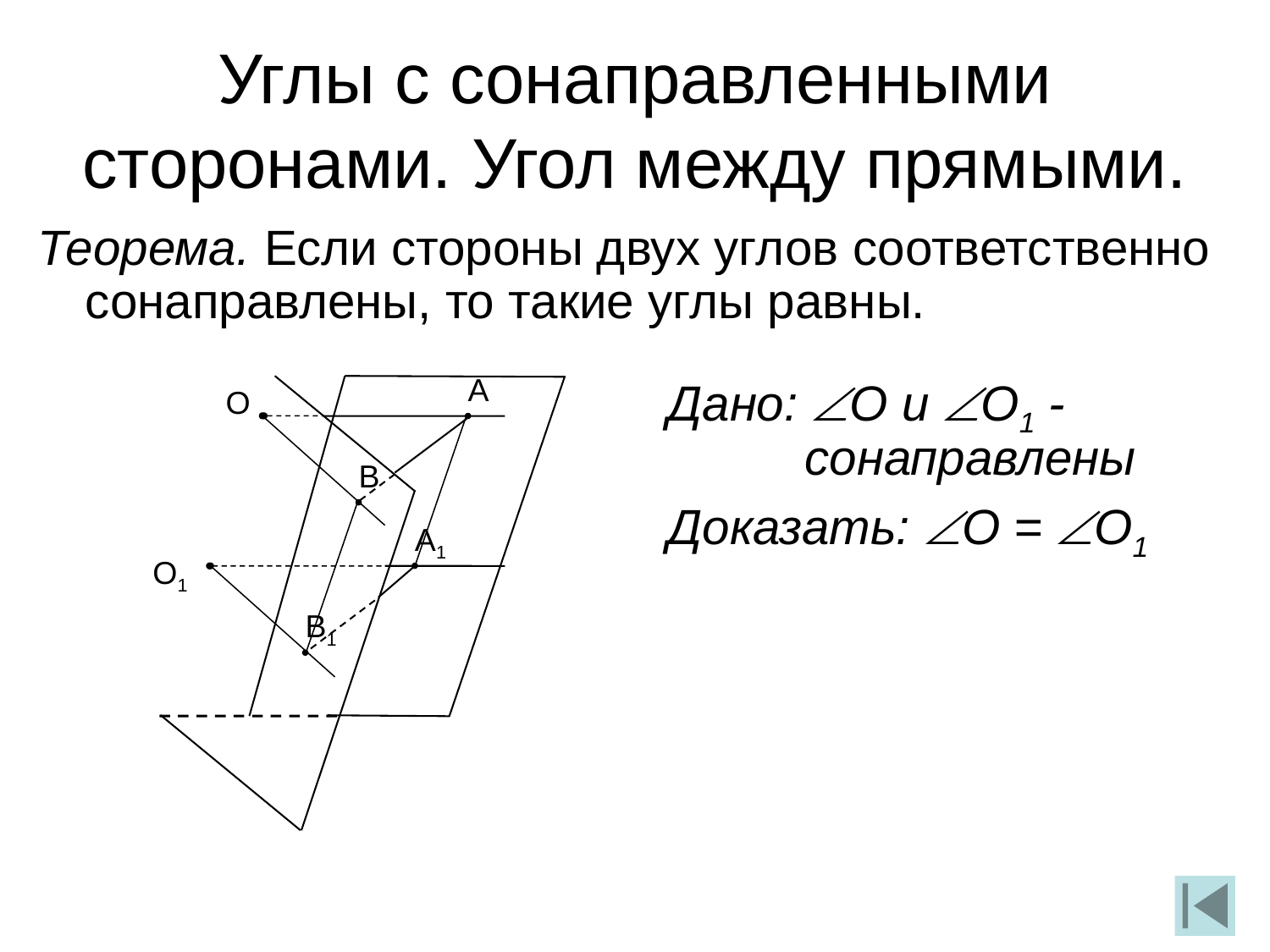

Углы с сонаправленными сторонами. Угол между прямыми.
Теорема. Если стороны двух углов соответственно сонаправлены, то такие углы равны.
А

Дано: ∠О и ∠О1 - сонаправлены
Доказать: ∠О = ∠О1
О

В

А1

О1

В1